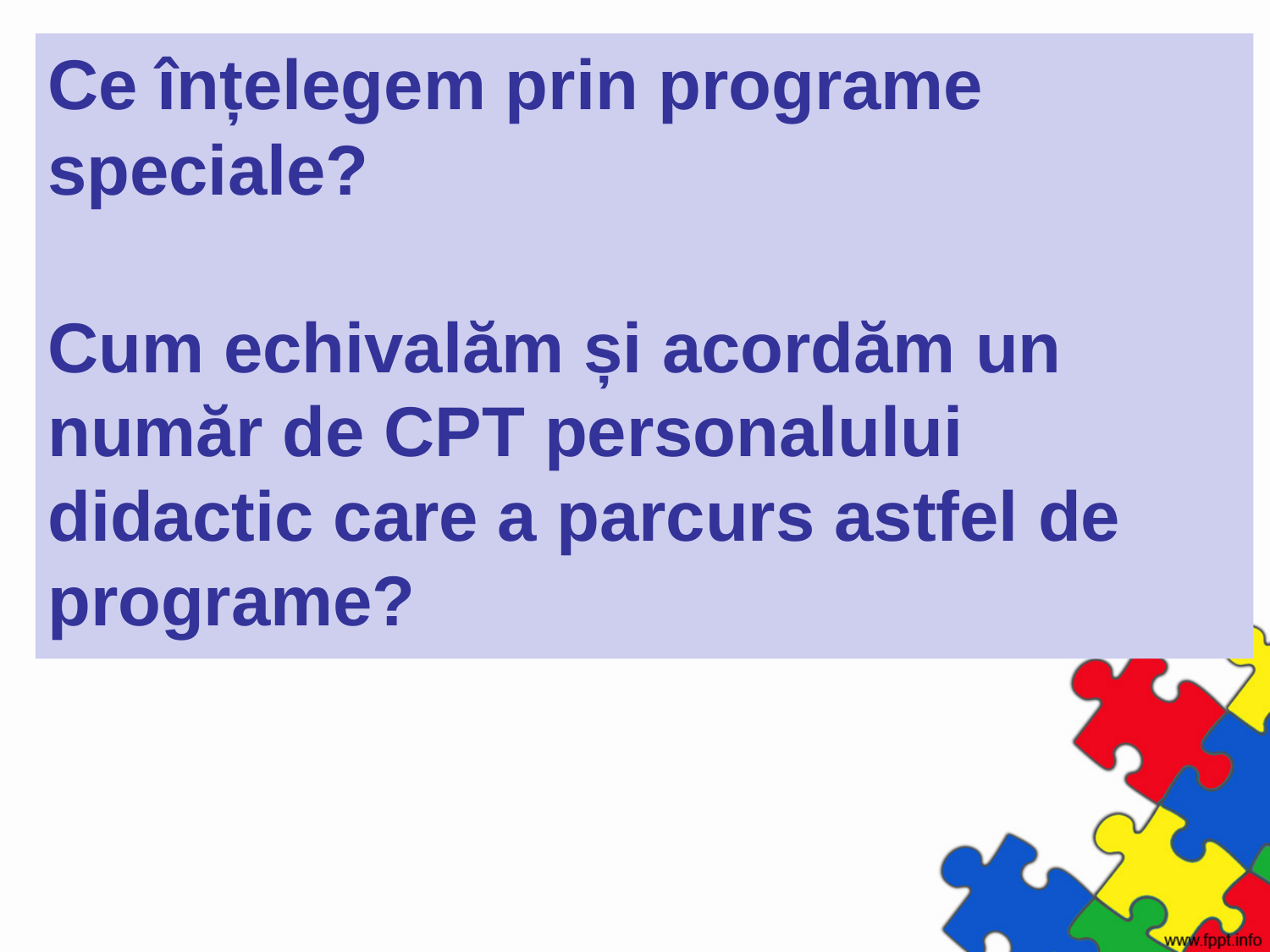

Ce înțelegem prin programe speciale?

Cum echivalăm și acordăm un număr de CPT personalului didactic care a parcurs astfel de programe?